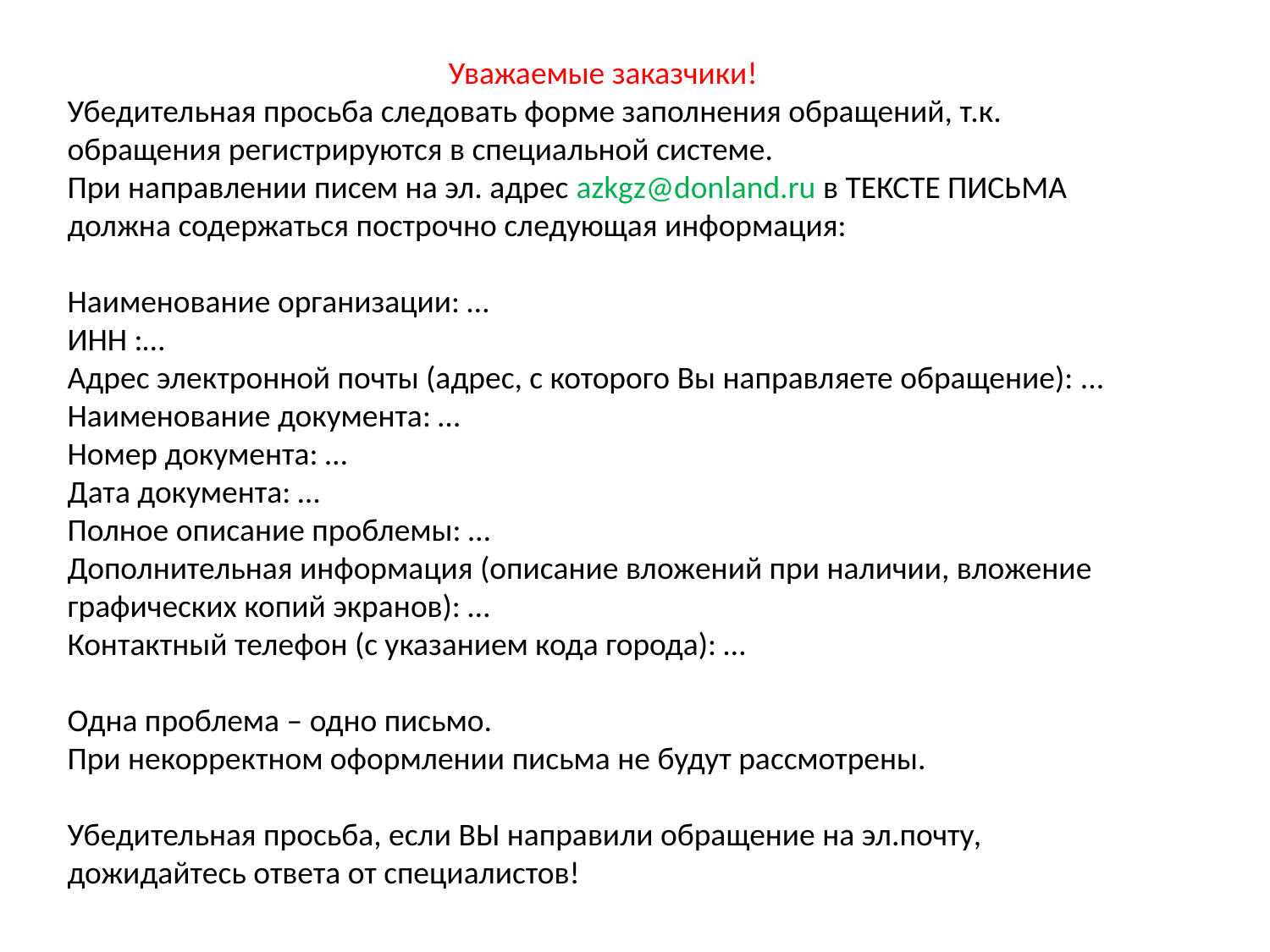

Уважаемые заказчики!
Убедительная просьба следовать форме заполнения обращений, т.к. обращения регистрируются в специальной системе.
При направлении писем на эл. адрес azkgz@donland.ru в ТЕКСТЕ ПИСЬМА должна содержаться построчно следующая информация:

Наименование организации: …
ИНН :…
Адрес электронной почты (адрес, с которого Вы направляете обращение): ...
Наименование документа: …
Номер документа: …
Дата документа: …
Полное описание проблемы: …
Дополнительная информация (описание вложений при наличии, вложение графических копий экранов): …
Контактный телефон (с указанием кода города): …

Одна проблема – одно письмо.
При некорректном оформлении письма не будут рассмотрены.

Убедительная просьба, если ВЫ направили обращение на эл.почту, дожидайтесь ответа от специалистов!